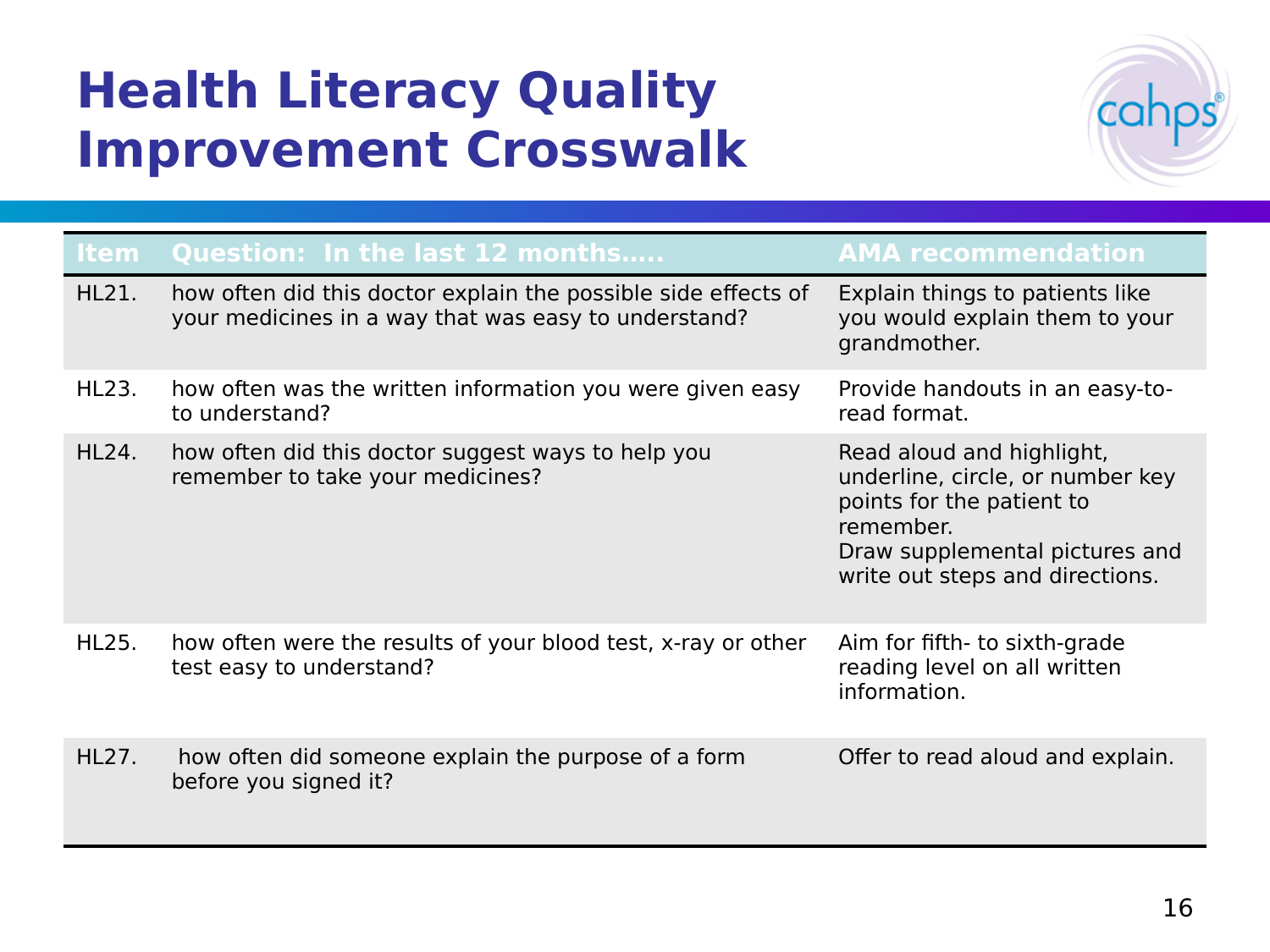

# Health Literacy Quality Improvement Crosswalk
| Item | Question: In the last 12 months….. | AMA recommendation |
| --- | --- | --- |
| HL21. | how often did this doctor explain the possible side effects of your medicines in a way that was easy to understand? | Explain things to patients like you would explain them to your grandmother. |
| HL23. | how often was the written information you were given easy to understand? | Provide handouts in an easy-to-read format. |
| HL24. | how often did this doctor suggest ways to help you remember to take your medicines? | Read aloud and highlight, underline, circle, or number key points for the patient to remember. Draw supplemental pictures and write out steps and directions. |
| HL25. | how often were the results of your blood test, x-ray or other test easy to understand? | Aim for fifth- to sixth-grade reading level on all written information. |
| HL27. | how often did someone explain the purpose of a form before you signed it? | Offer to read aloud and explain. |
16